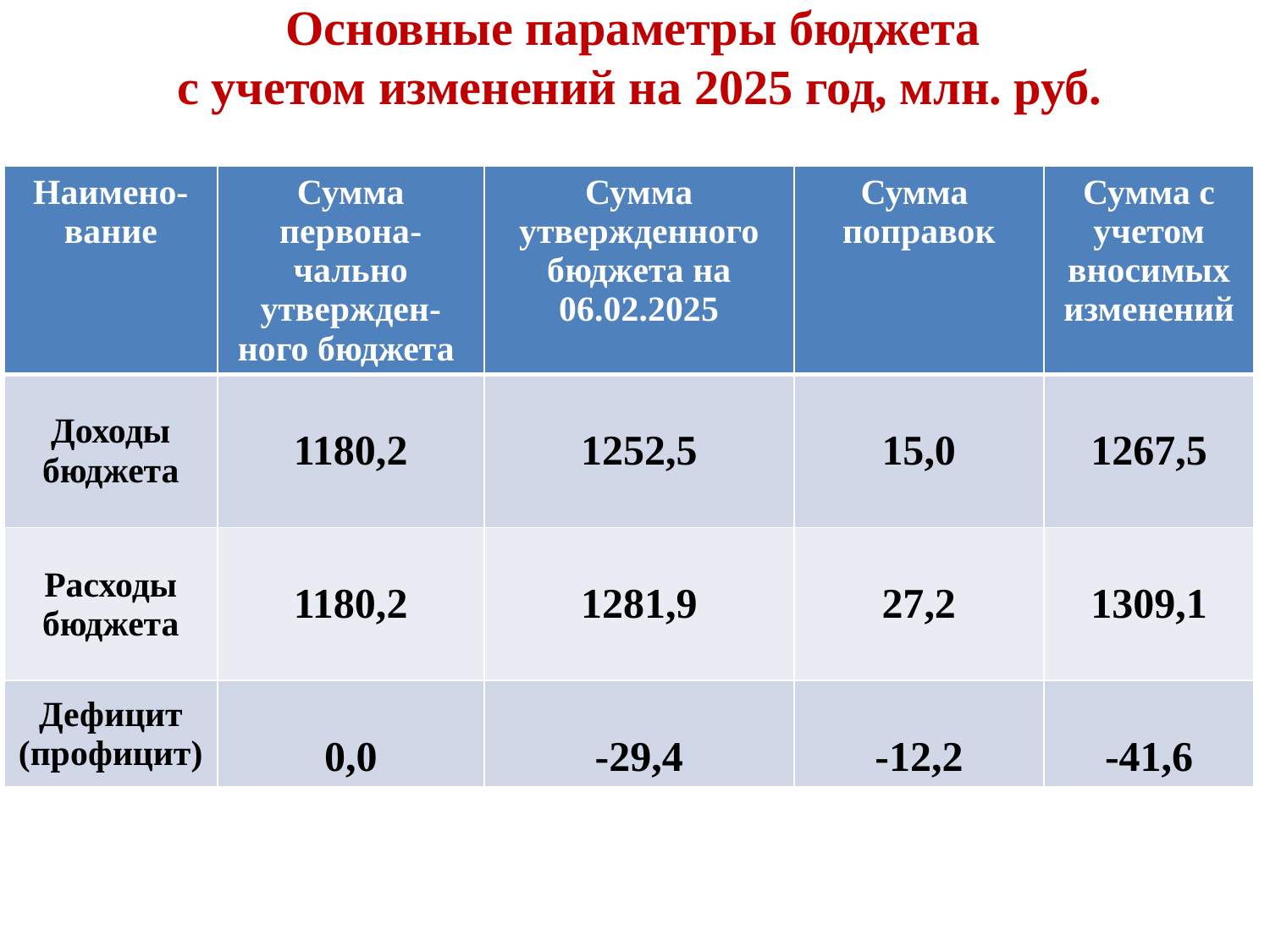

# Основные параметры бюджета с учетом изменений на 2025 год, млн. руб.
| Наимено-вание | Сумма первона-чально утвержден-ного бюджета | Сумма утвержденного бюджета на 06.02.2025 | Сумма поправок | Сумма с учетом вносимых изменений |
| --- | --- | --- | --- | --- |
| Доходы бюджета | 1180,2 | 1252,5 | 15,0 | 1267,5 |
| Расходы бюджета | 1180,2 | 1281,9 | 27,2 | 1309,1 |
| Дефицит (профицит) | 0,0 | -29,4 | -12,2 | -41,6 |